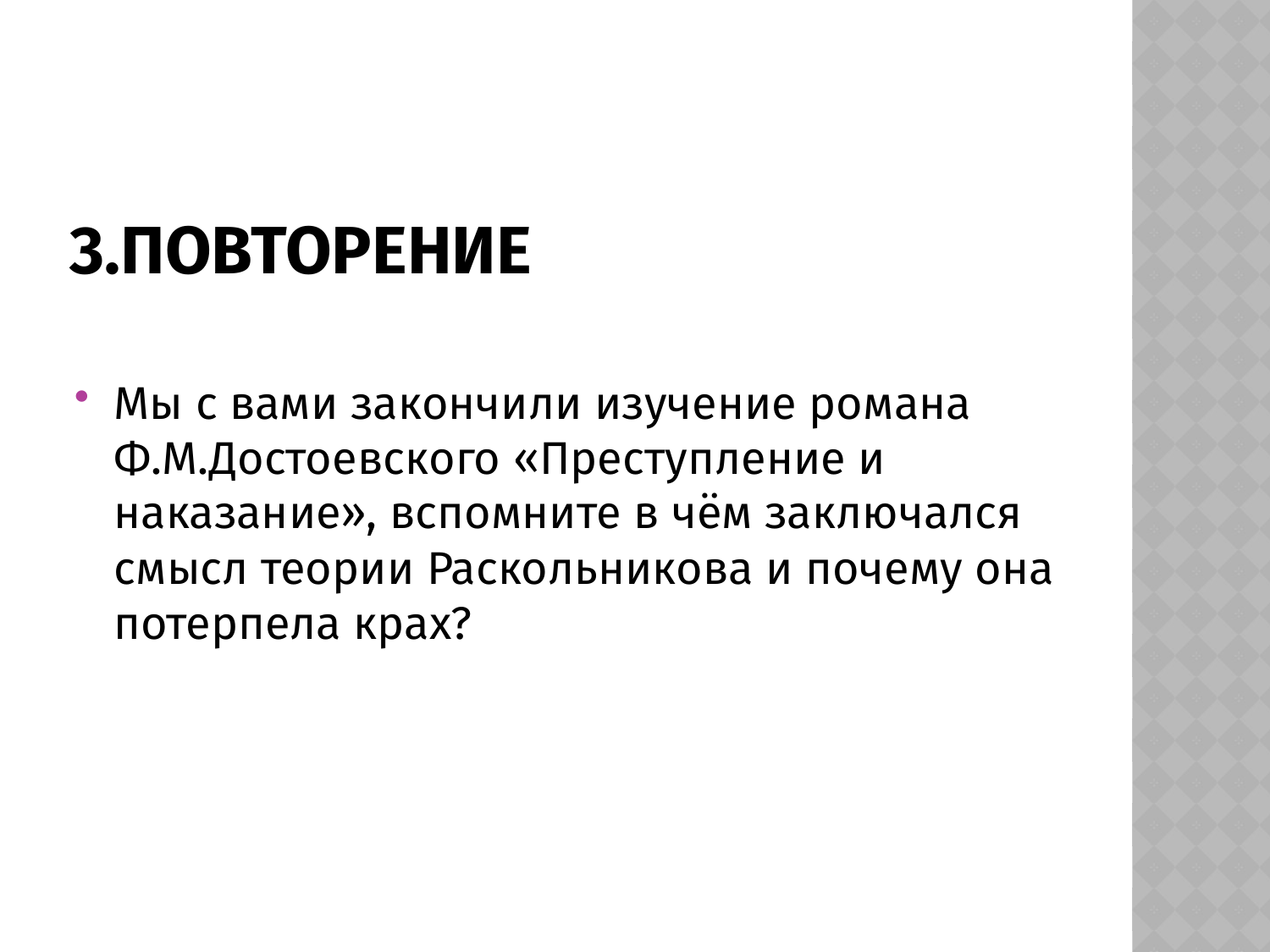

# 3.Повторение
Мы с вами закончили изучение романа Ф.М.Достоевского «Преступление и наказание», вспомните в чём заключался смысл теории Раскольникова и почему она потерпела крах?